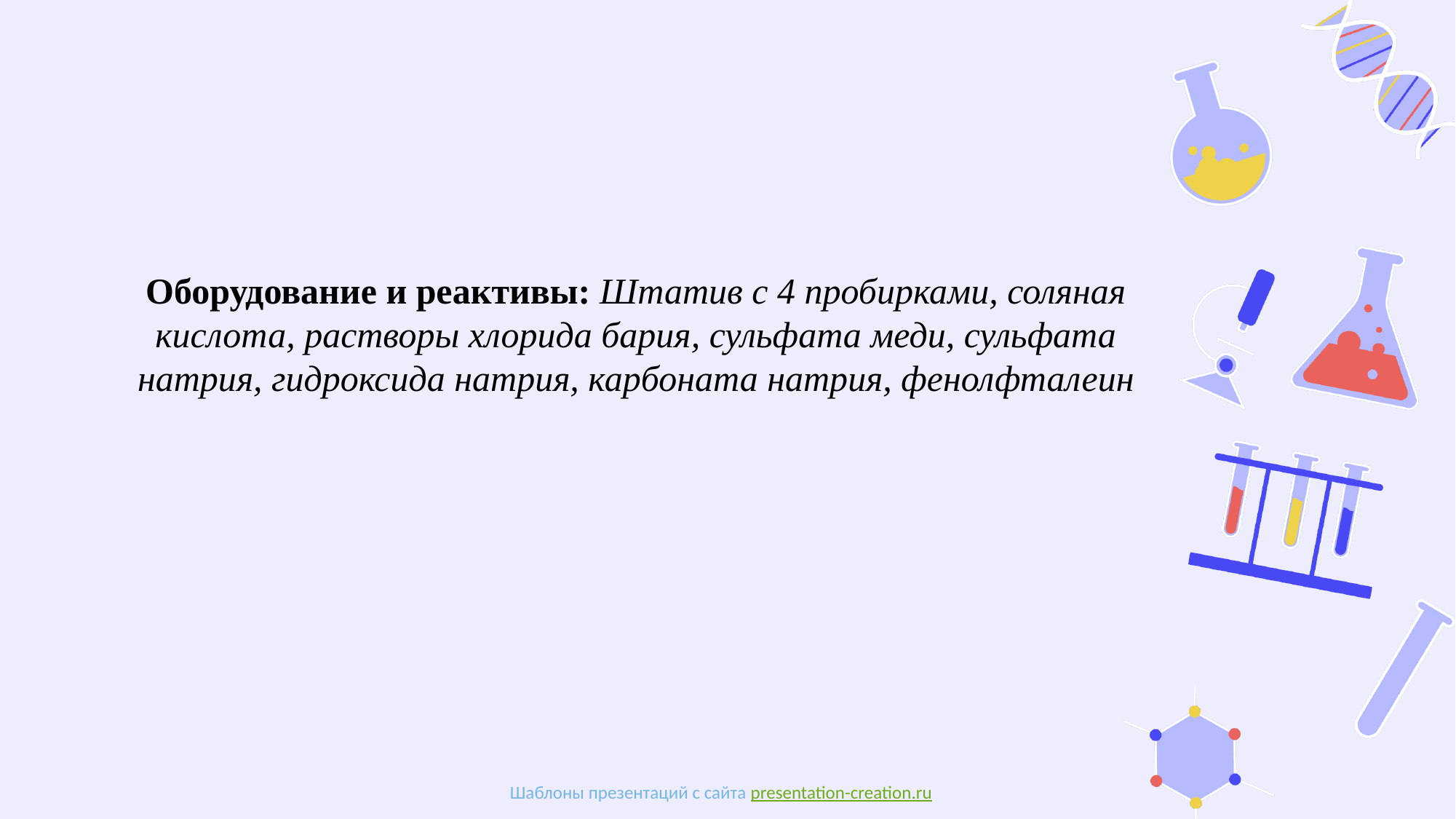

# Оборудование и реактивы: Штатив с 4 пробирками, соляная кислота, растворы хлорида бария, сульфата меди, сульфата натрия, гидроксида натрия, карбоната натрия, фенолфталеин
Шаблоны презентаций с сайта presentation-creation.ru